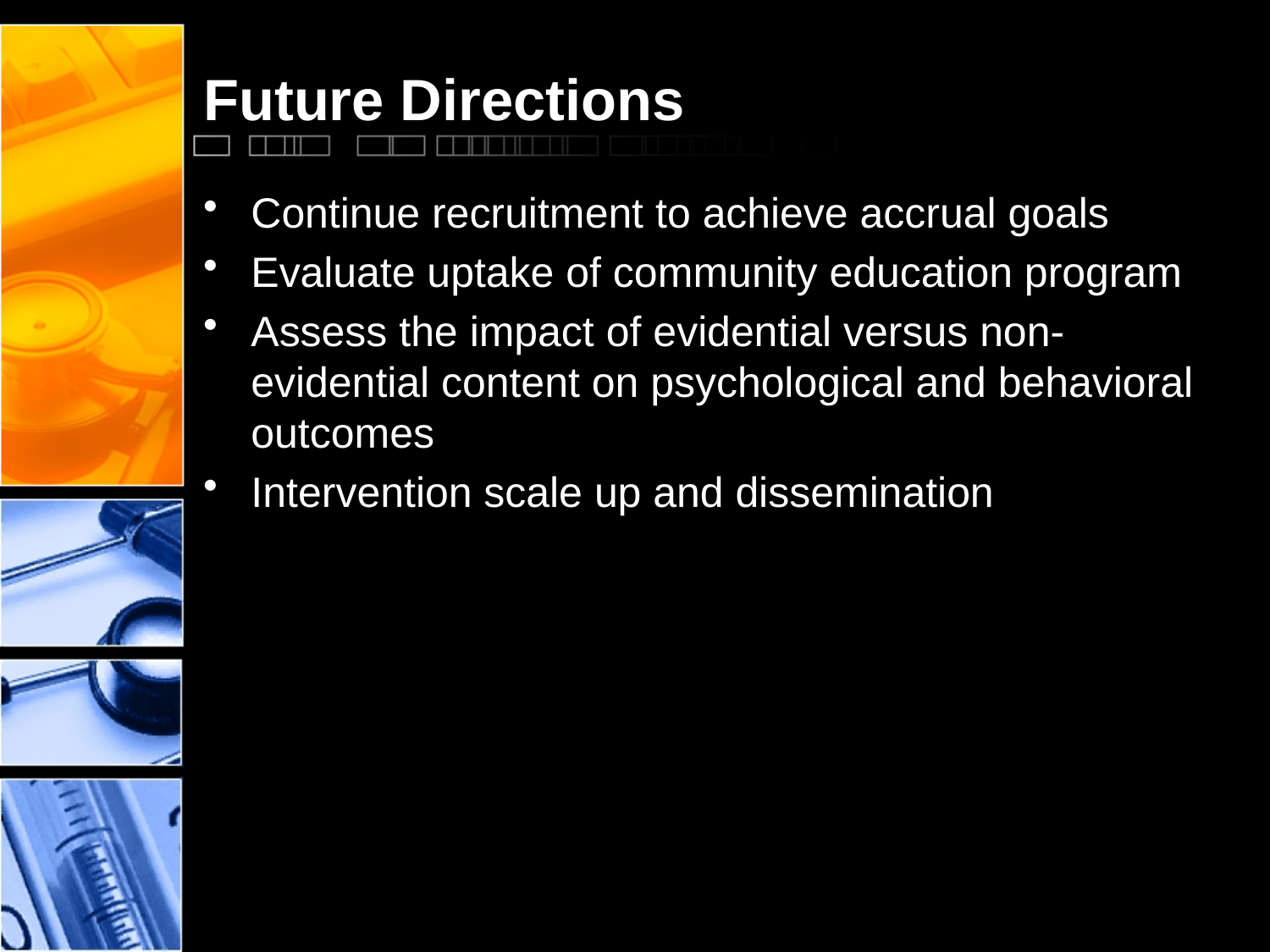

# Future Directions
Continue recruitment to achieve accrual goals
Evaluate uptake of community education program
Assess the impact of evidential versus non-evidential content on psychological and behavioral outcomes
Intervention scale up and dissemination